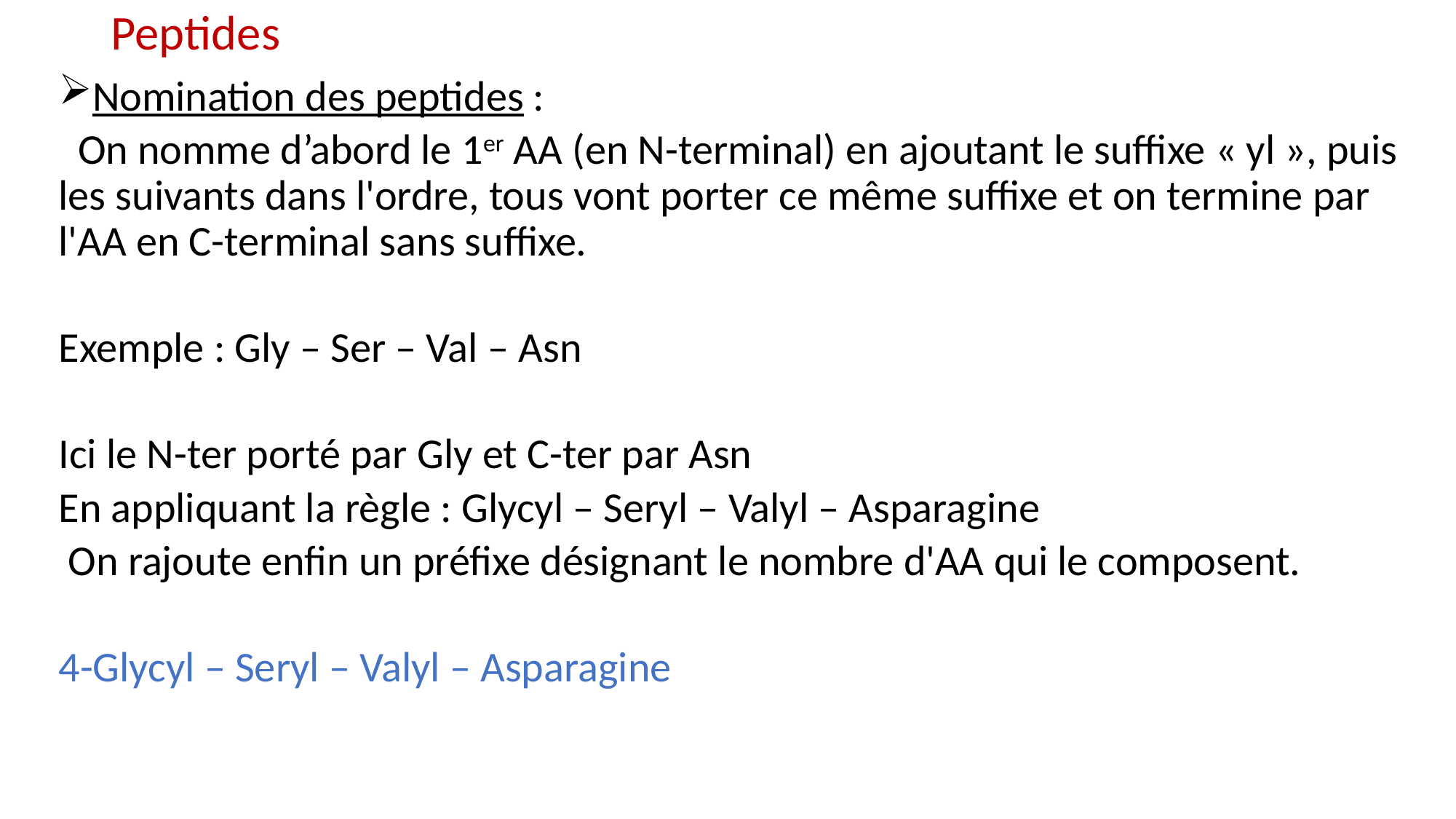

Peptides
Nomination des peptides :
  On nomme d’abord le 1er AA (en N-terminal) en ajoutant le suffixe « yl », puis     les suivants dans l'ordre, tous vont porter ce même suffixe et on termine par l'AA en C-terminal sans suffixe.

Exemple : Gly – Ser – Val – Asn

Ici le N-ter porté par Gly et C-ter par Asn
En appliquant la règle : Glycyl – Seryl – Valyl – Asparagine
 On rajoute enfin un préfixe désignant le nombre d'AA qui le composent.

4-Glycyl – Seryl – Valyl – Asparagine